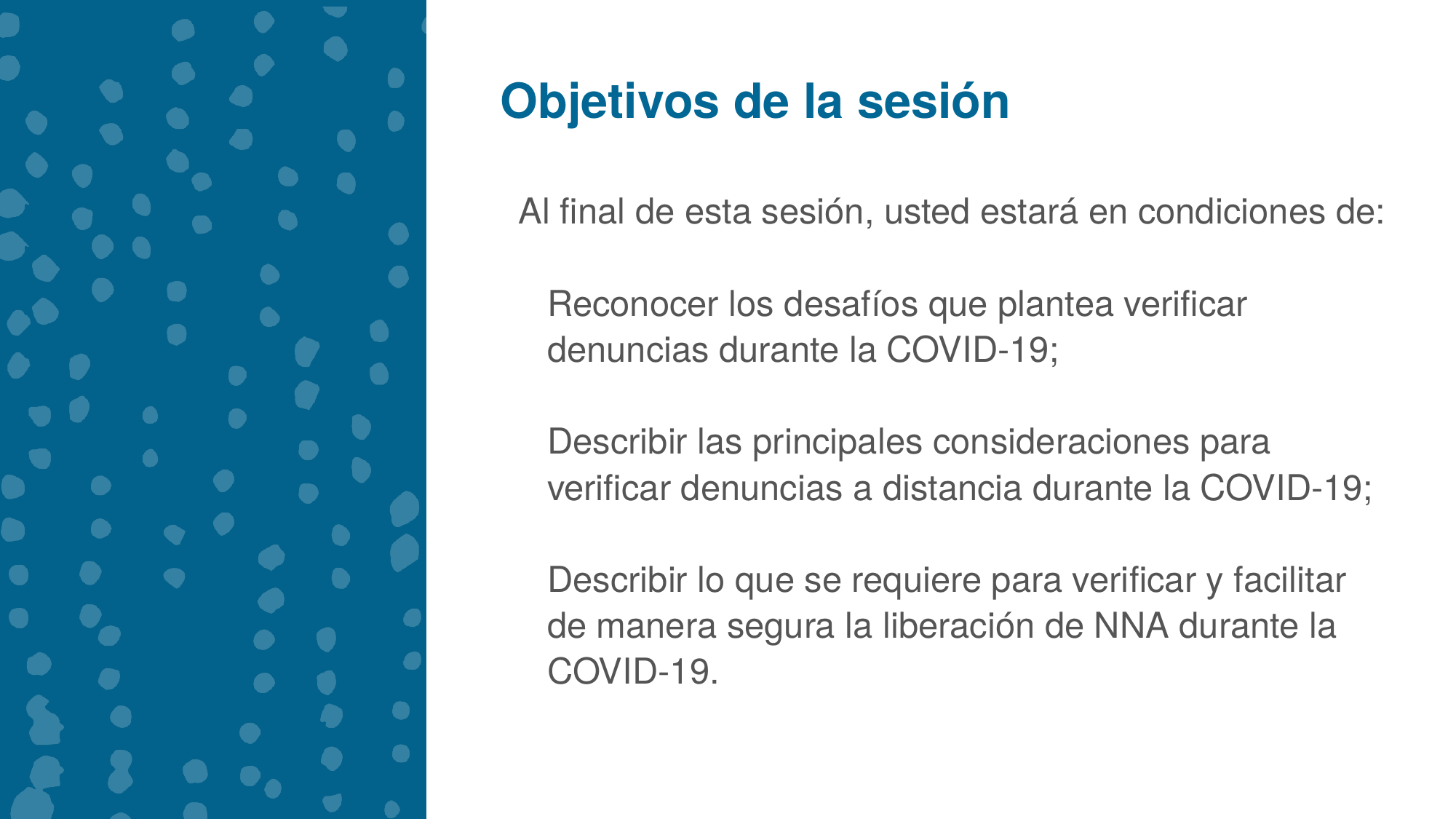

Objetivos de la sesión
Al final de esta sesión, usted estará en condiciones de:

Reconocer los desafíos que plantea verificar denuncias durante la COVID-19;

Describir las principales consideraciones para verificar denuncias a distancia durante la COVID-19;

Describir lo que se requiere para verificar y facilitar de manera segura la liberación de NNA durante la COVID-19.